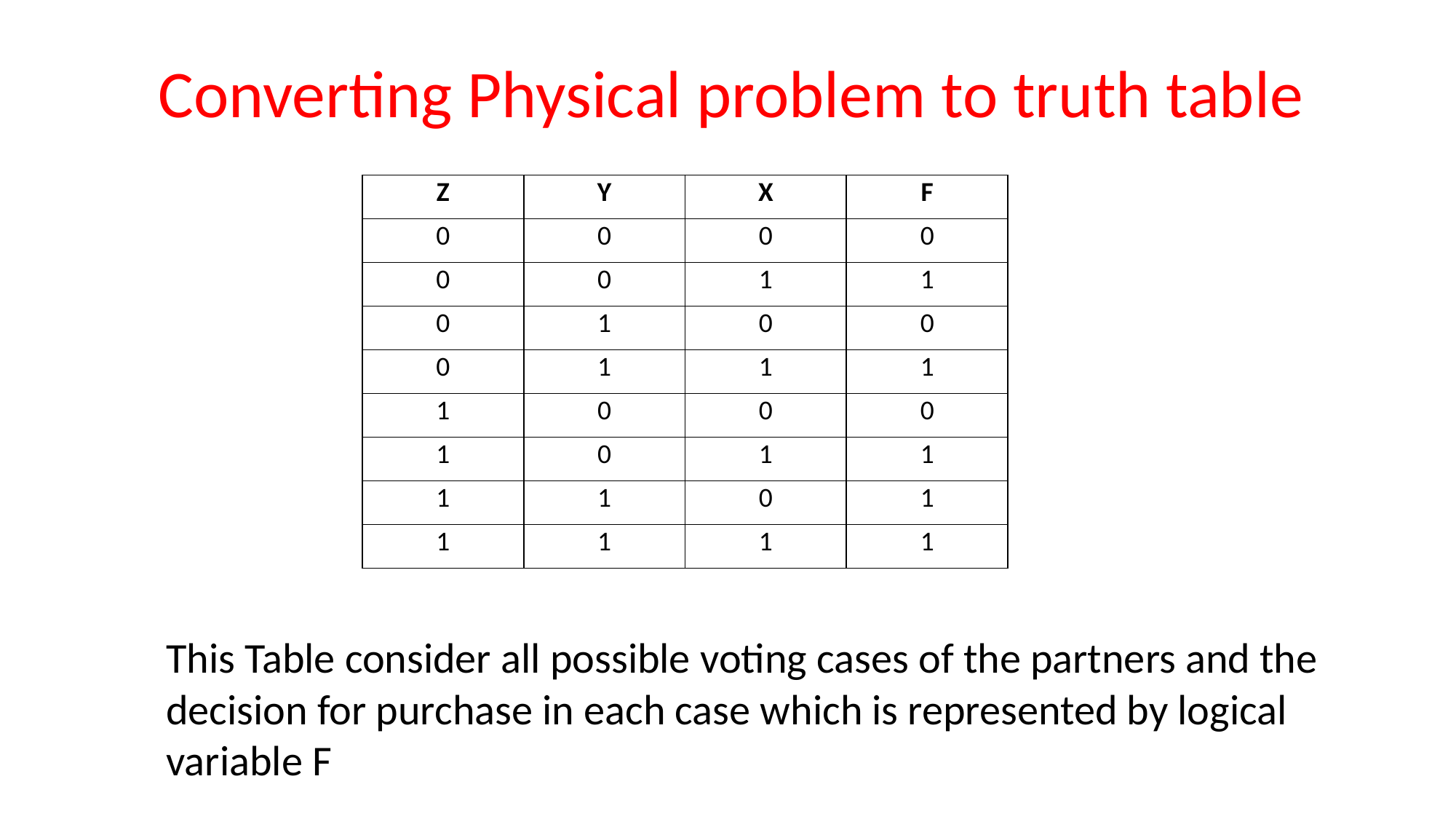

# Converting Physical problem to truth table
| Z | Y | X | F |
| --- | --- | --- | --- |
| 0 | 0 | 0 | 0 |
| 0 | 0 | 1 | 1 |
| 0 | 1 | 0 | 0 |
| 0 | 1 | 1 | 1 |
| 1 | 0 | 0 | 0 |
| 1 | 0 | 1 | 1 |
| 1 | 1 | 0 | 1 |
| 1 | 1 | 1 | 1 |
This Table consider all possible voting cases of the partners and the decision for purchase in each case which is represented by logical variable F